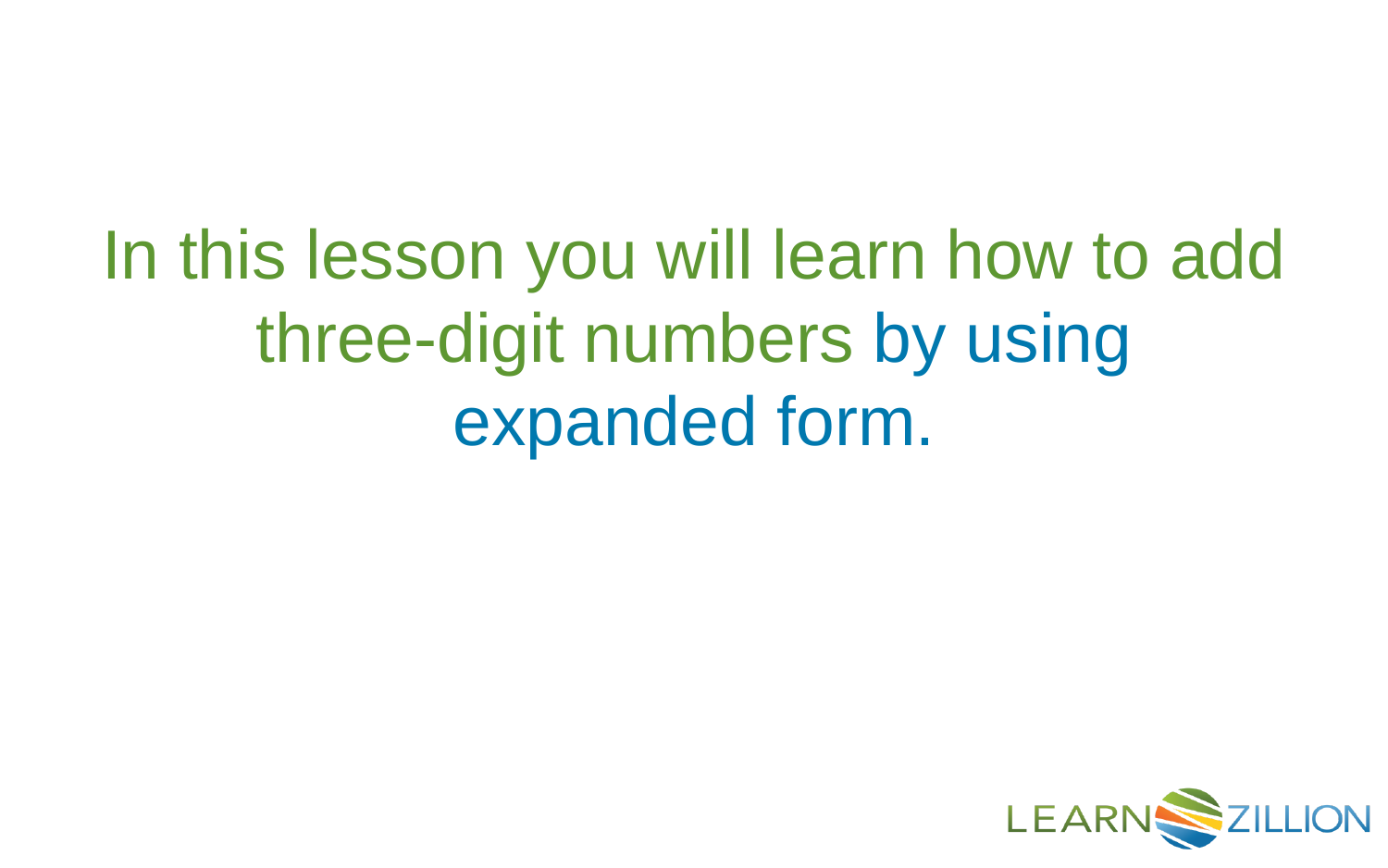

In this lesson you will learn how to add three-digit numbers by using expanded form.